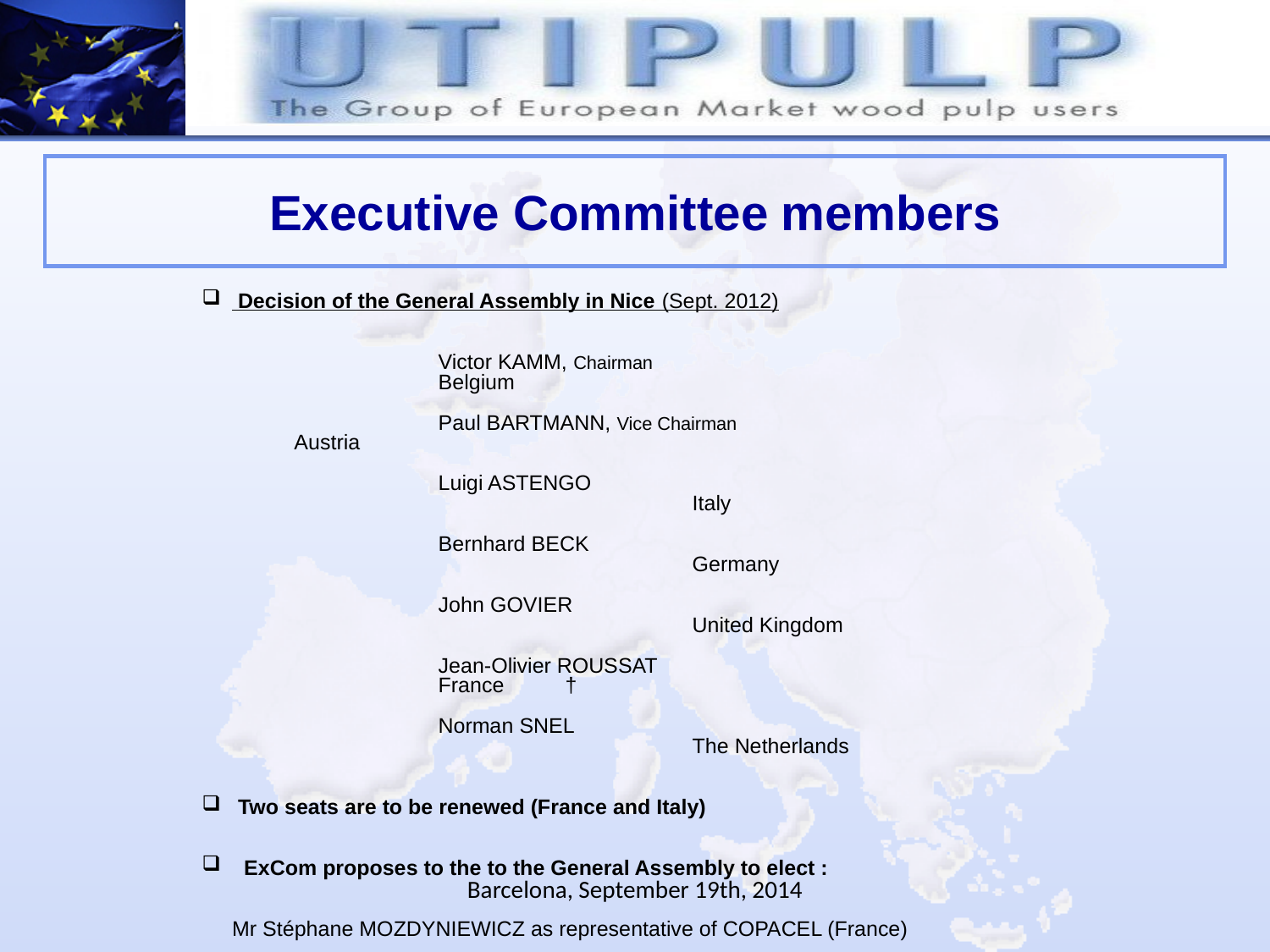

# Executive Committee members
 Decision of the General Assembly in Nice (Sept. 2012)

			Victor KAMM, Chairman							Belgium

			Paul BARTMANN, Vice Chairman				Austria

			Luigi ASTENGO									Italy

			Bernhard BECK									Germany

			John GOVIER									United Kingdom

			Jean-Olivier ROUSSAT							France	†

			Norman SNEL									The Netherlands

 Two seats are to be renewed (France and Italy)

  ExCom proposes to the to the General Assembly to elect :

Mr Stéphane MOZDYNIEWICZ as representative of COPACEL (France)

Mr Lorenzo MARZOTTO as representative of ASSOCARTA (Italy)
Barcelona, September 19th, 2014